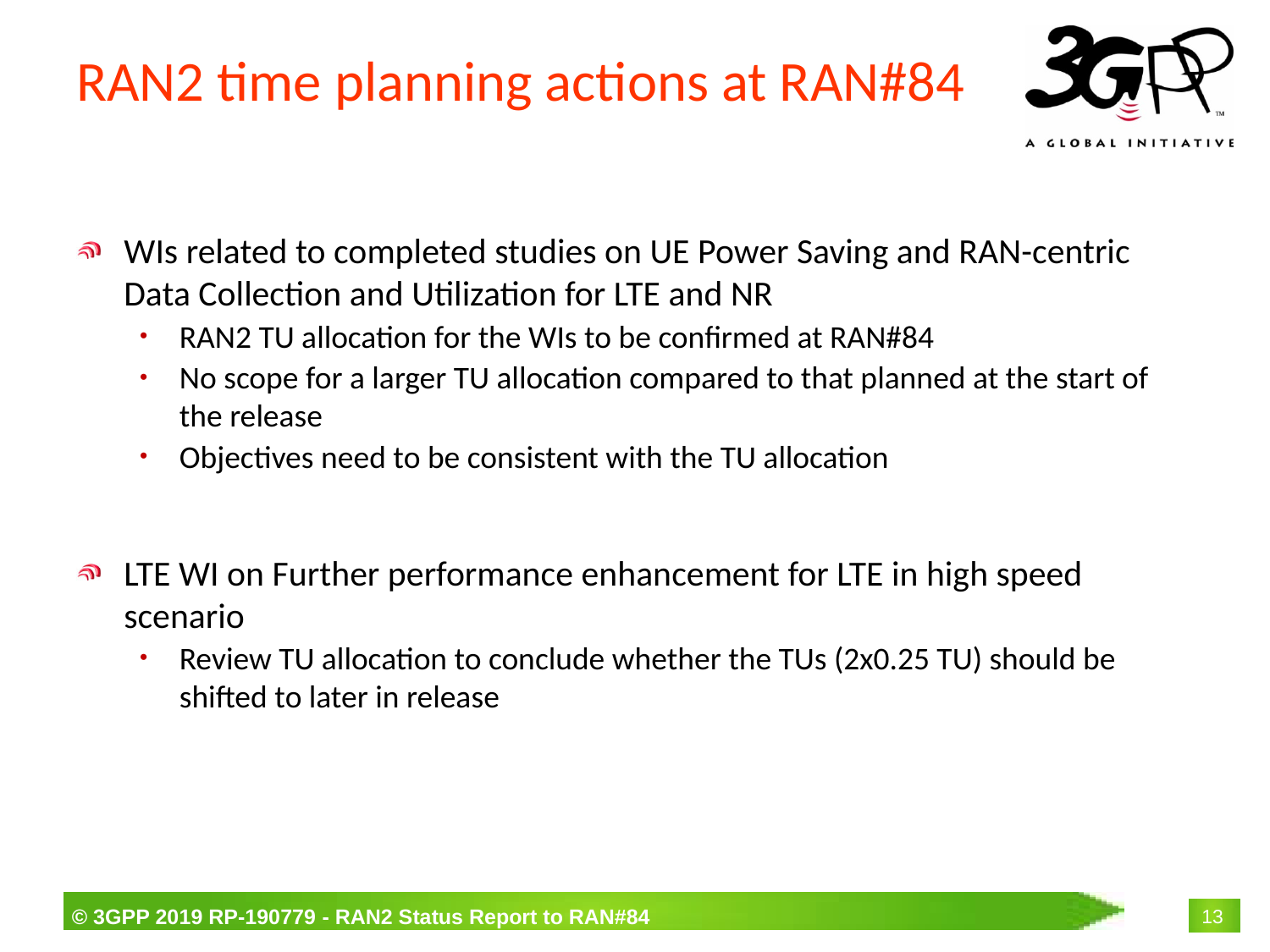

# RAN2 time planning actions at RAN#84
WIs related to completed studies on UE Power Saving and RAN-centric Data Collection and Utilization for LTE and NR
RAN2 TU allocation for the WIs to be confirmed at RAN#84
No scope for a larger TU allocation compared to that planned at the start of the release
Objectives need to be consistent with the TU allocation

LTE WI on Further performance enhancement for LTE in high speed scenario
Review TU allocation to conclude whether the TUs (2x0.25 TU) should be shifted to later in release